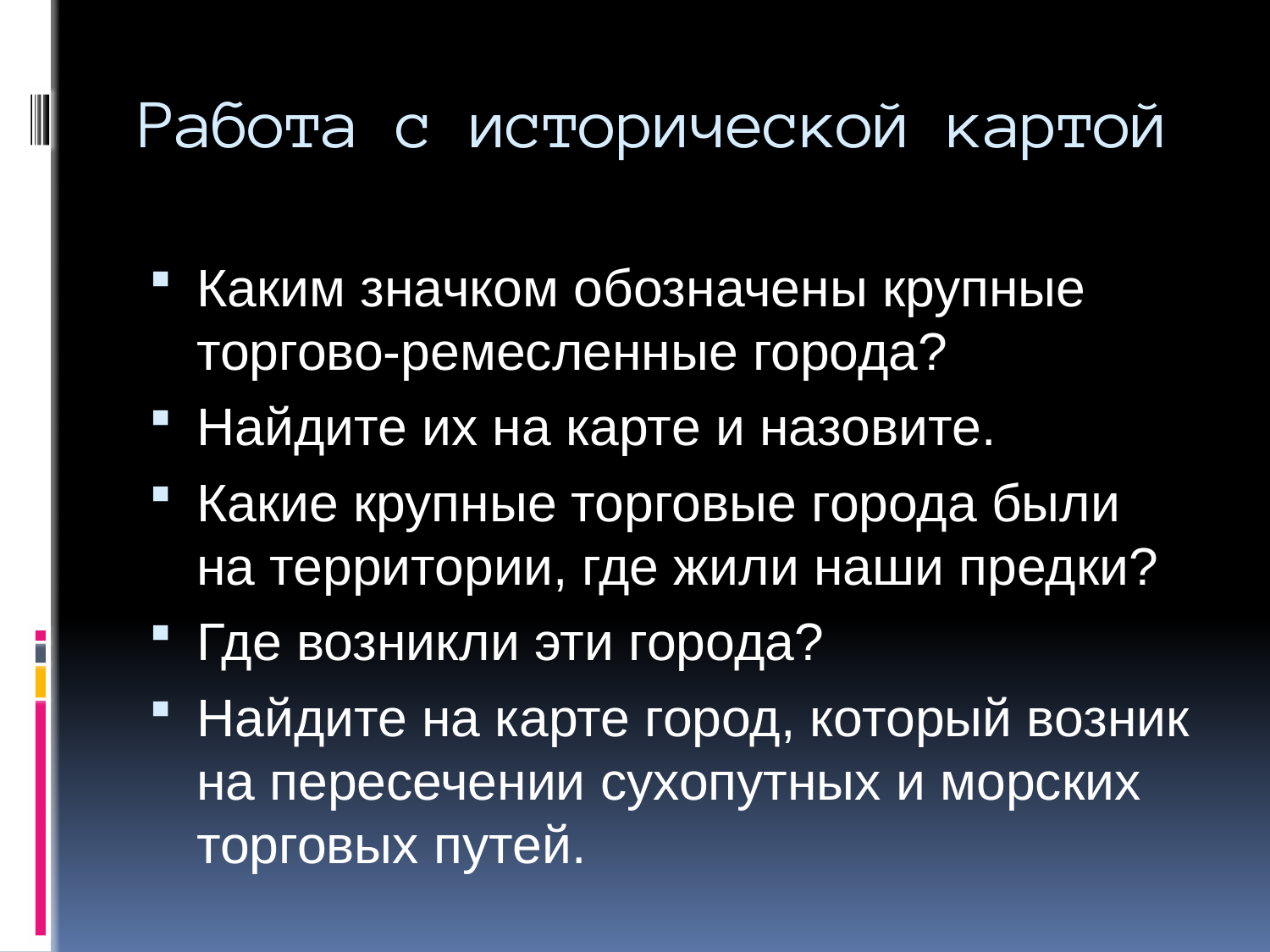

# Работа с исторической картой
Каким значком обозначены крупные торгово-ремесленные города?
Найдите их на карте и назовите.
Какие крупные торговые города были на территории, где жили наши предки?
Где возникли эти города?
Найдите на карте город, который возник на пересечении сухопутных и морских торговых путей.